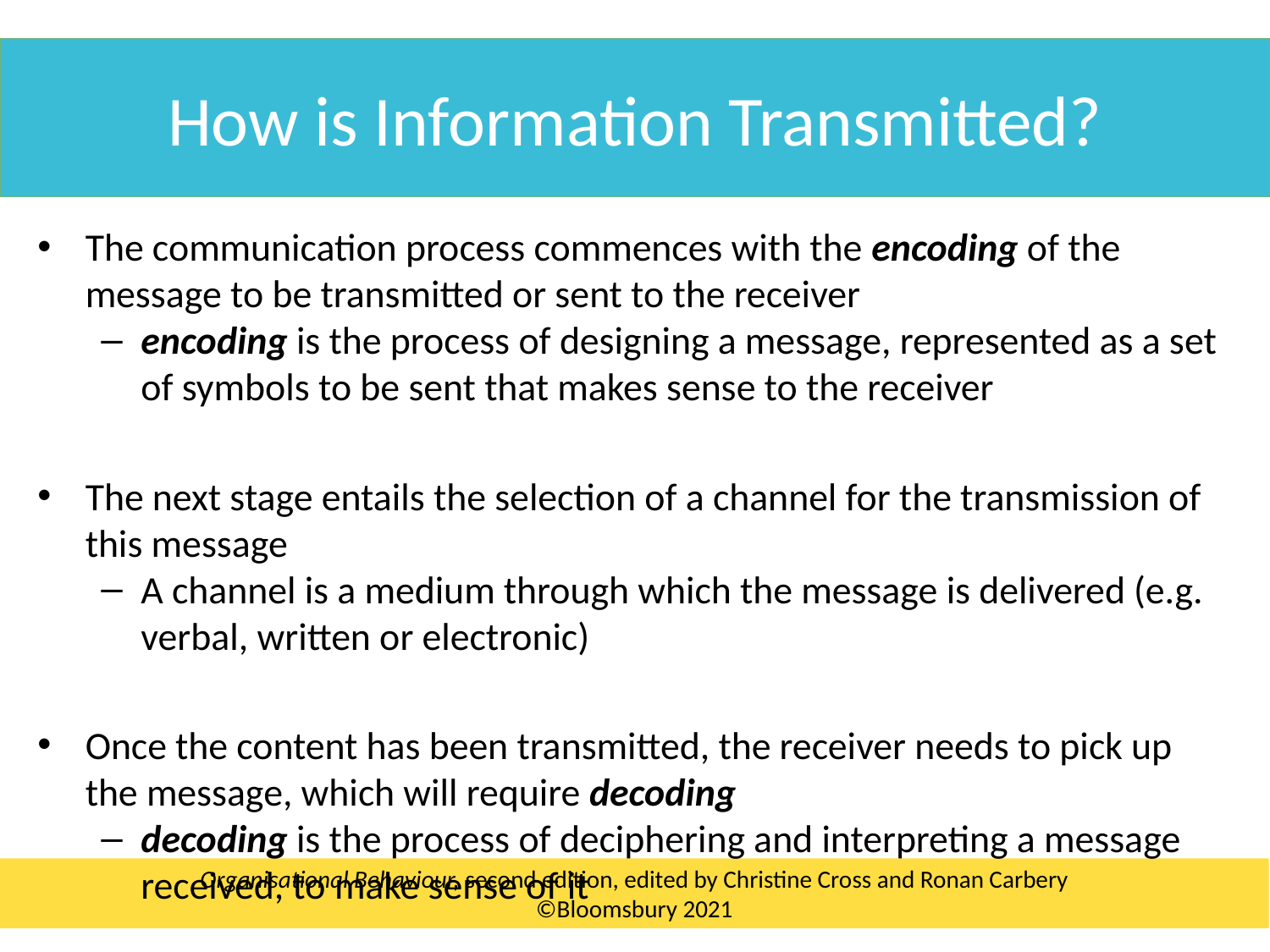

How is Information Transmitted?
The communication process commences with the encoding of the message to be transmitted or sent to the receiver
encoding is the process of designing a message, represented as a set of symbols to be sent that makes sense to the receiver

The next stage entails the selection of a channel for the transmission of this message
A channel is a medium through which the message is delivered (e.g. verbal, written or electronic)

Once the content has been transmitted, the receiver needs to pick up the message, which will require decoding
decoding is the process of deciphering and interpreting a message received, to make sense of it